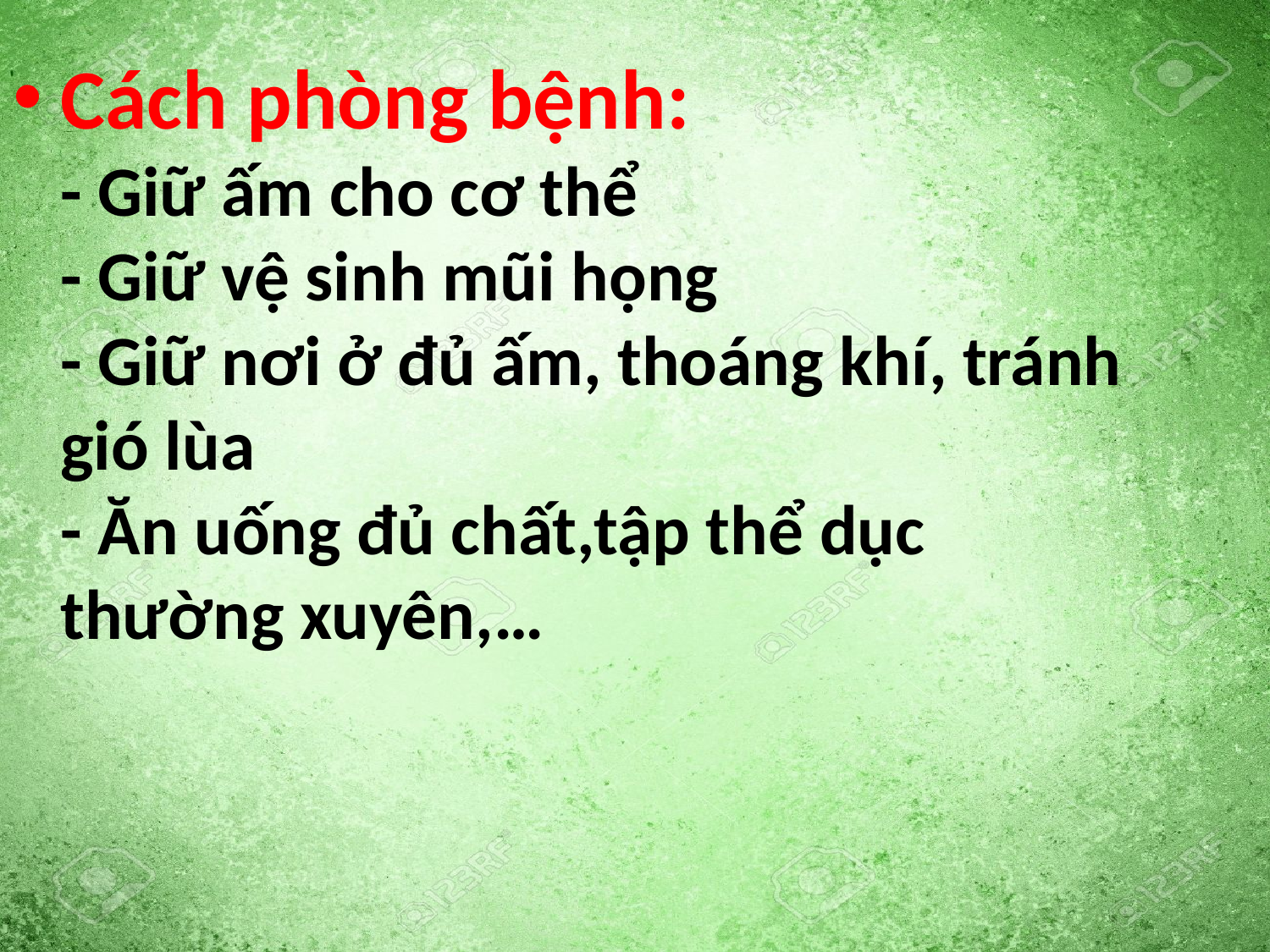

Cách phòng bệnh:
- Giữ ấm cho cơ thể
- Giữ vệ sinh mũi họng
- Giữ nơi ở đủ ấm, thoáng khí, tránh gió lùa
- Ăn uống đủ chất,tập thể dục   thường xuyên,…